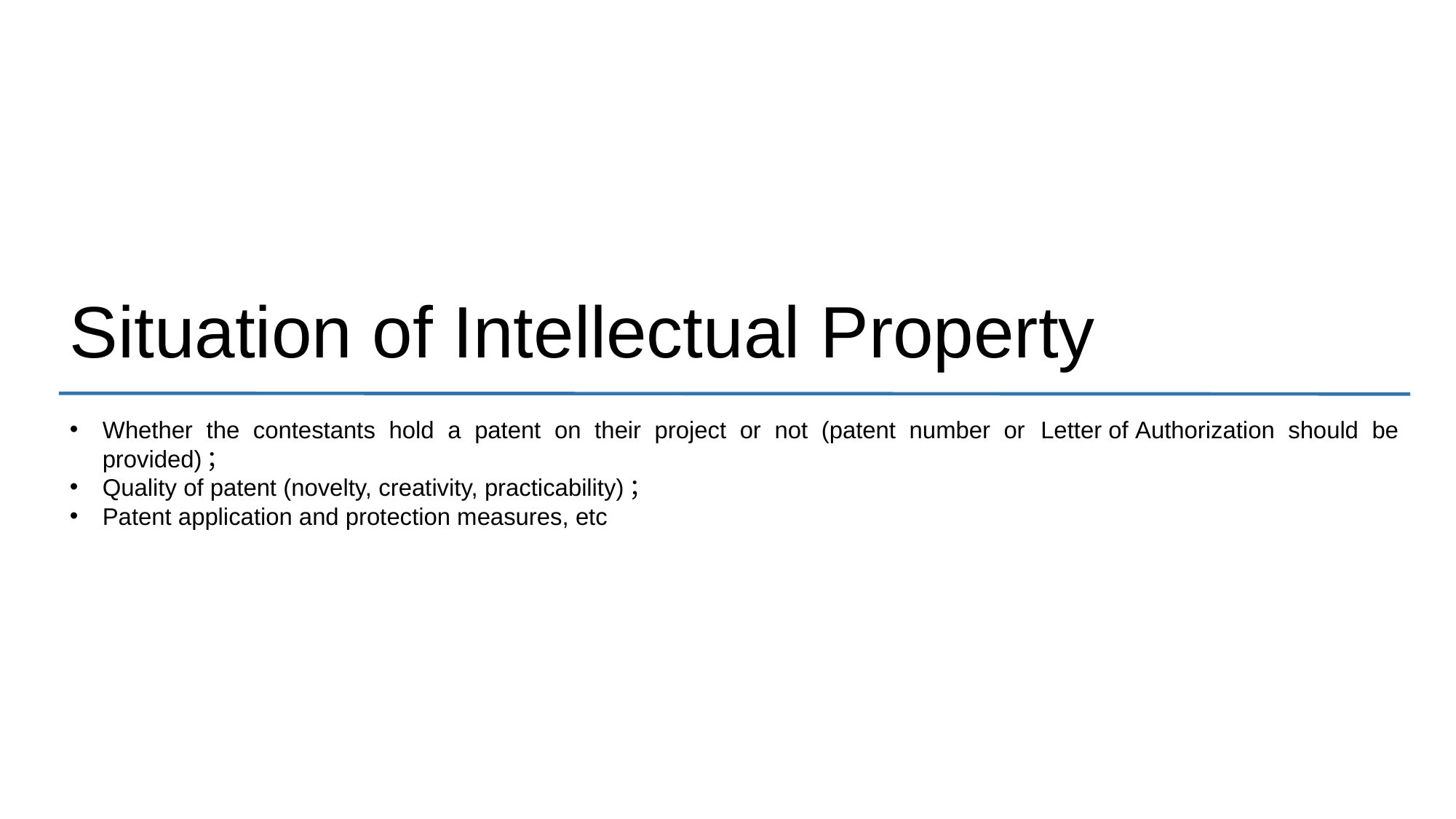

Situation of Intellectual Property
Whether the contestants hold a patent on their project or not (patent number or Letter of Authorization should be provided)；
Quality of patent (novelty, creativity, practicability)；
Patent application and protection measures, etc